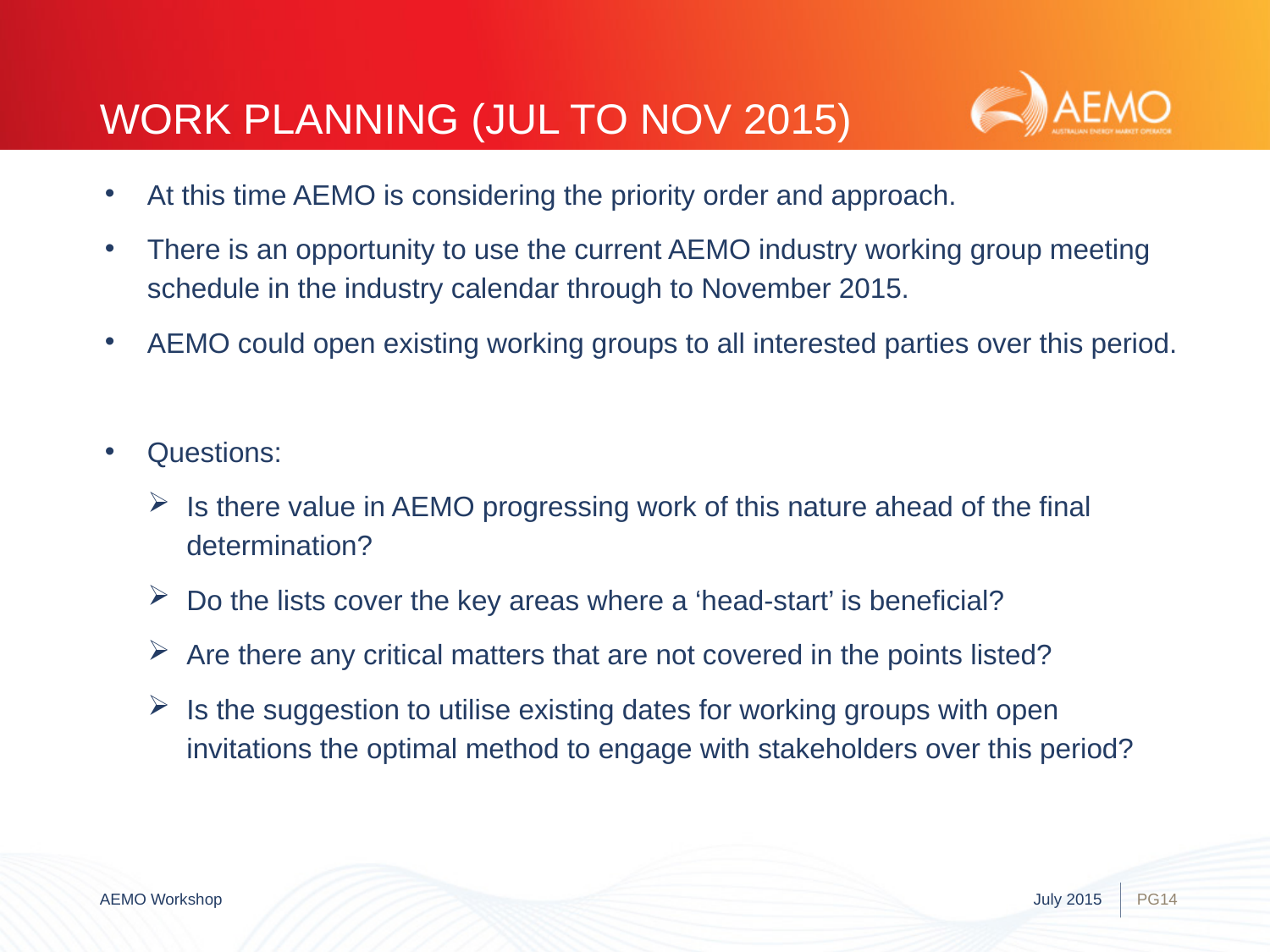

# Work planning (jul to nov 2015)
At this time AEMO is considering the priority order and approach.
There is an opportunity to use the current AEMO industry working group meeting schedule in the industry calendar through to November 2015.
AEMO could open existing working groups to all interested parties over this period.

Questions:
Is there value in AEMO progressing work of this nature ahead of the final determination?
Do the lists cover the key areas where a ‘head-start’ is beneficial?
Are there any critical matters that are not covered in the points listed?
Is the suggestion to utilise existing dates for working groups with open invitations the optimal method to engage with stakeholders over this period?

AEMO Workshop
July 2015
PG14